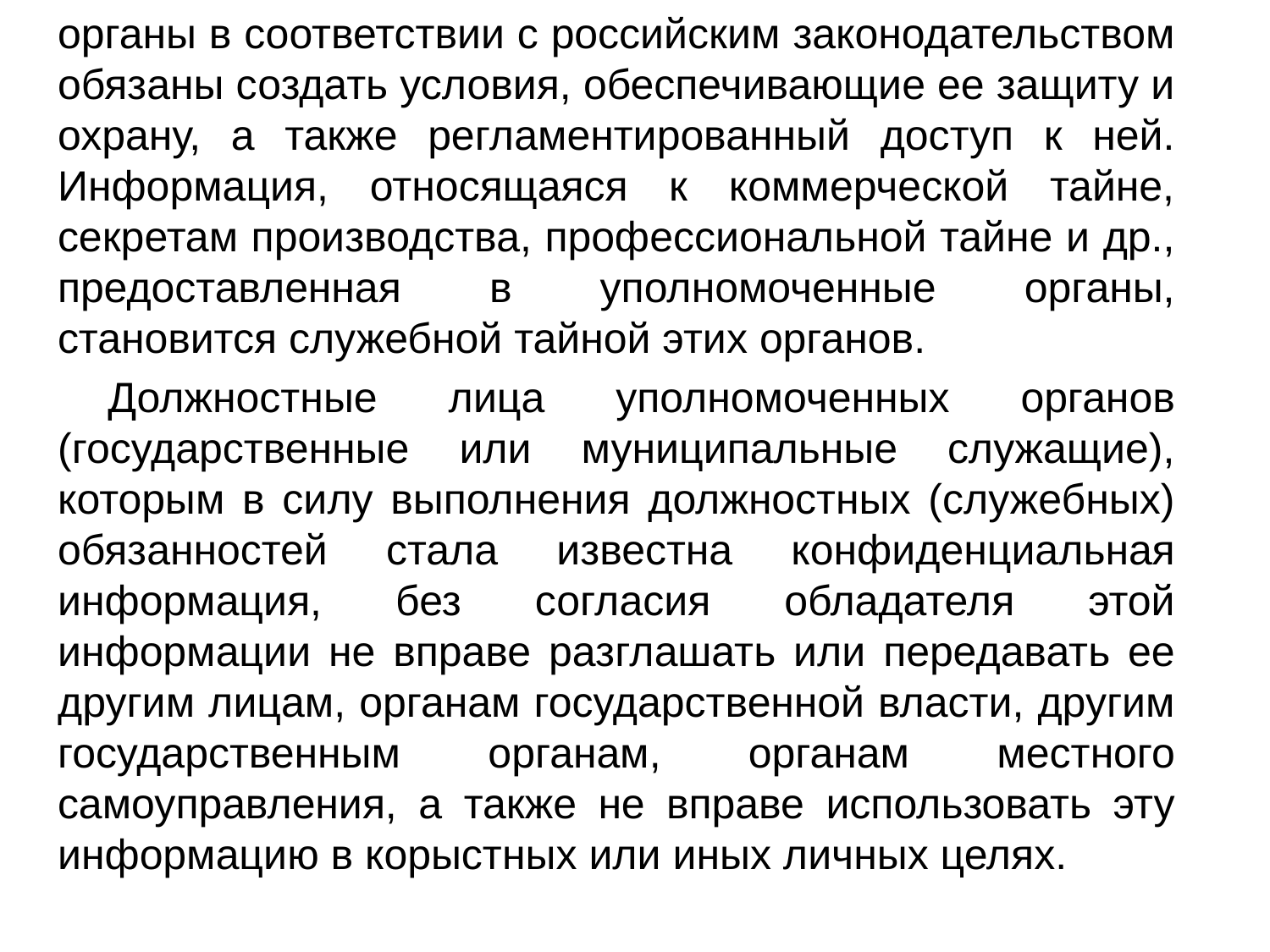

органы в соответствии с российским законодательством обязаны создать условия, обеспечивающие ее защиту и охрану, а также регламентированный доступ к ней. Информация, относящаяся к коммерческой тайне, секретам производства, профессиональной тайне и др., предоставленная в уполномоченные органы, становится служебной тайной этих органов.
Должностные лица уполномоченных органов (государственные или муниципальные служащие), которым в силу выполнения должностных (служебных) обязанностей стала известна конфиденциальная информация, без согласия обладателя этой информации не вправе разглашать или передавать ее другим лицам, органам государственной власти, другим государственным органам, органам местного самоуправления, а также не вправе использовать эту информацию в корыстных или иных личных целях.

.